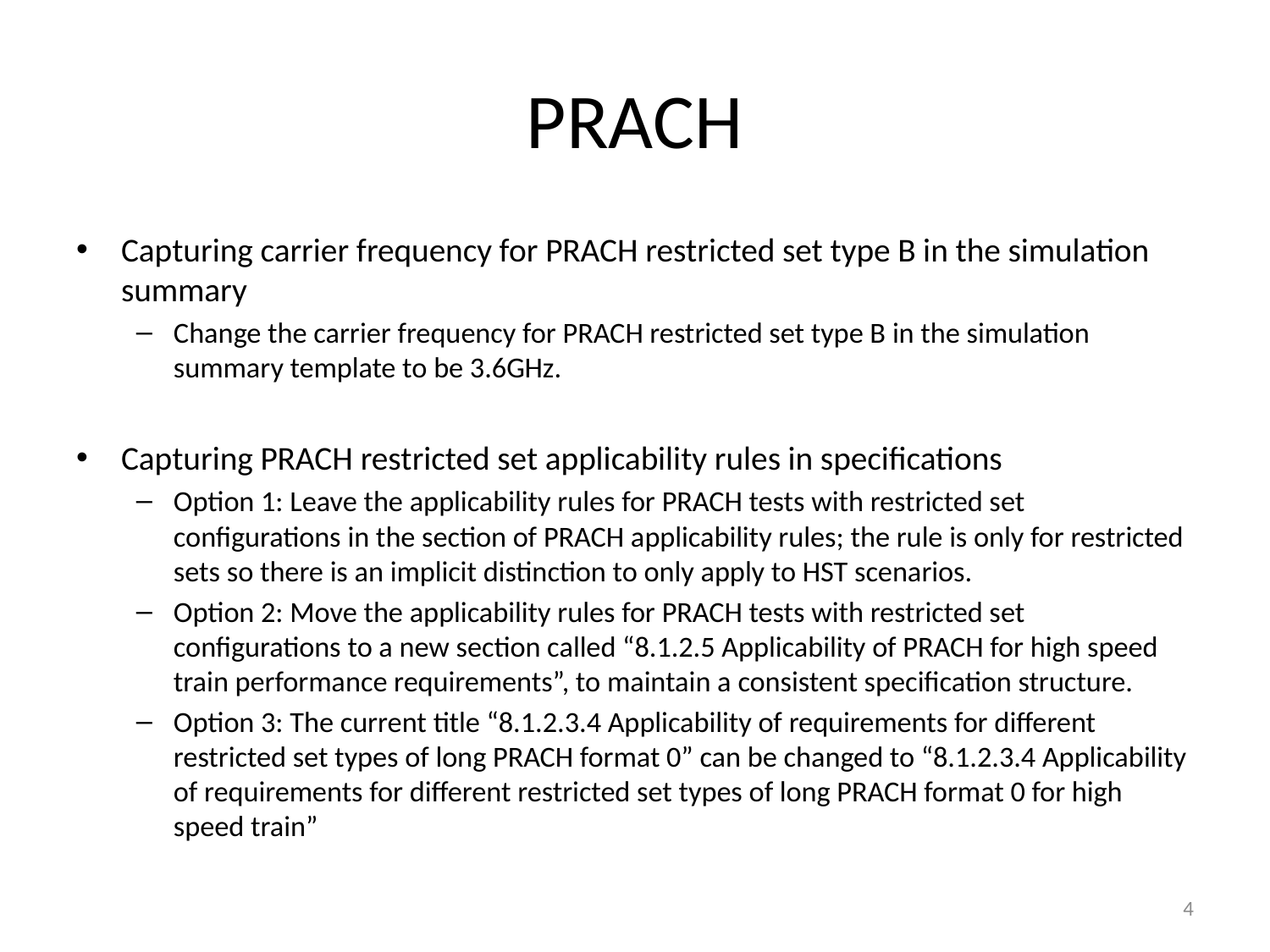

# PRACH
Capturing carrier frequency for PRACH restricted set type B in the simulation summary
Change the carrier frequency for PRACH restricted set type B in the simulation summary template to be 3.6GHz.

Capturing PRACH restricted set applicability rules in specifications
Option 1: Leave the applicability rules for PRACH tests with restricted set configurations in the section of PRACH applicability rules; the rule is only for restricted sets so there is an implicit distinction to only apply to HST scenarios.
Option 2: Move the applicability rules for PRACH tests with restricted set configurations to a new section called “8.1.2.5 Applicability of PRACH for high speed train performance requirements”, to maintain a consistent specification structure.
Option 3: The current title “8.1.2.3.4 Applicability of requirements for different restricted set types of long PRACH format 0” can be changed to “8.1.2.3.4 Applicability of requirements for different restricted set types of long PRACH format 0 for high speed train”

4